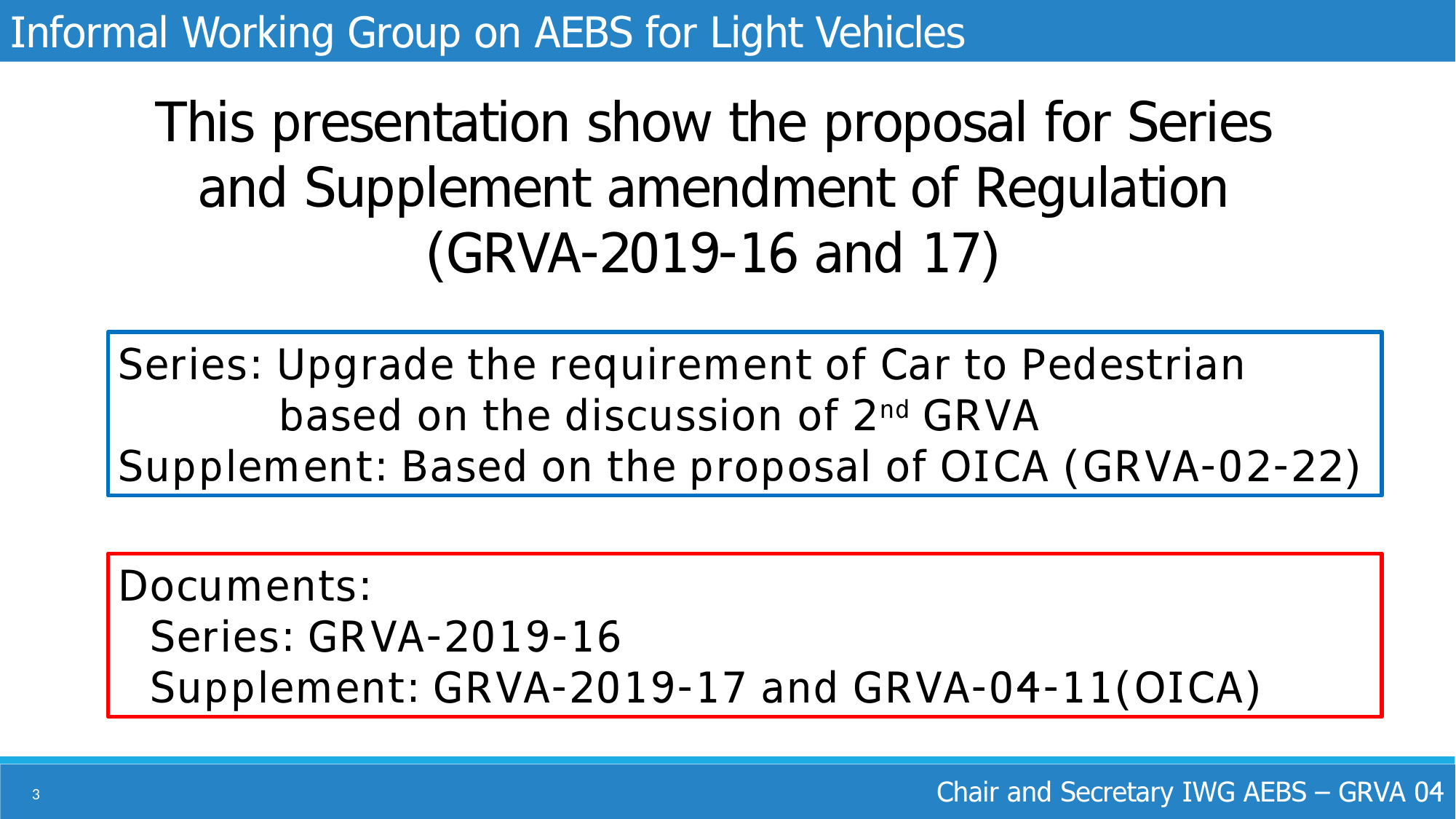

Informal Working Group on AEBS for Light Vehicles
This presentation show the proposal for Series and Supplement amendment of Regulation
 (GRVA-2019-16 and 17)
Series: Upgrade the requirement of Car to Pedestrian based on the discussion of 2nd GRVA
Supplement: Based on the proposal of OICA (GRVA-02-22)
Documents:
Series: GRVA-2019-16
Supplement: GRVA-2019-17 and GRVA-04-11(OICA)
Chair and Secretary IWG AEBS – GRVA 04
3